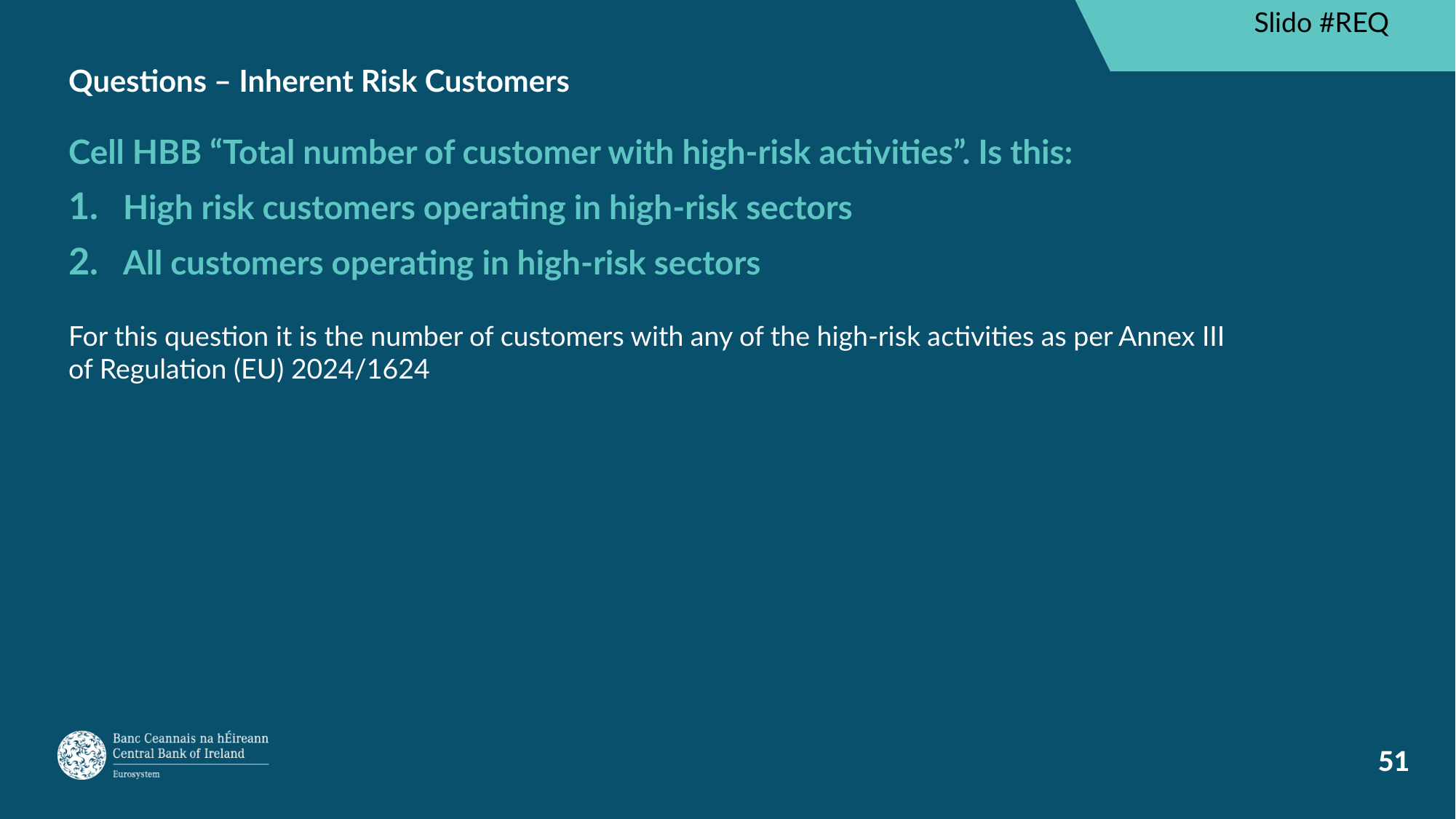

Slido #REQ
# Questions – Inherent Risk Customers
Cell HBB “Total number of customer with high-risk activities”. Is this:
High risk customers operating in high-risk sectors
All customers operating in high-risk sectors
For this question it is the number of customers with any of the high-risk activities as per Annex III of Regulation (EU) 2024/1624